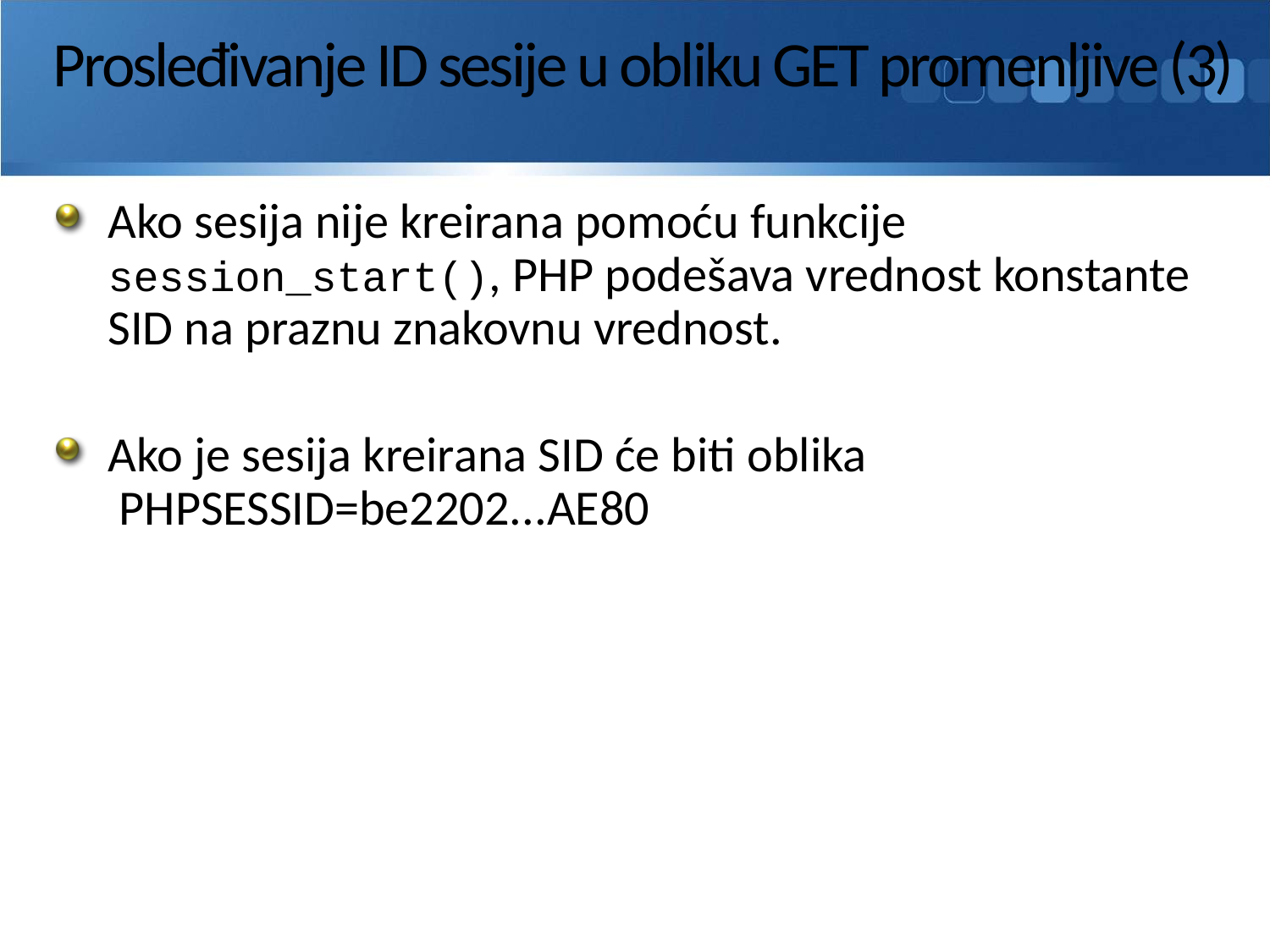

# Prosleđivanje ID sesije u obliku GET promenljive (3)
Ako sesija nije kreirana pomoću funkcije session_start(), PHP podešava vrednost konstante SID na praznu znakovnu vrednost.

Ako je sesija kreirana SID će biti oblika
 PHPSESSID=be2202...AE80